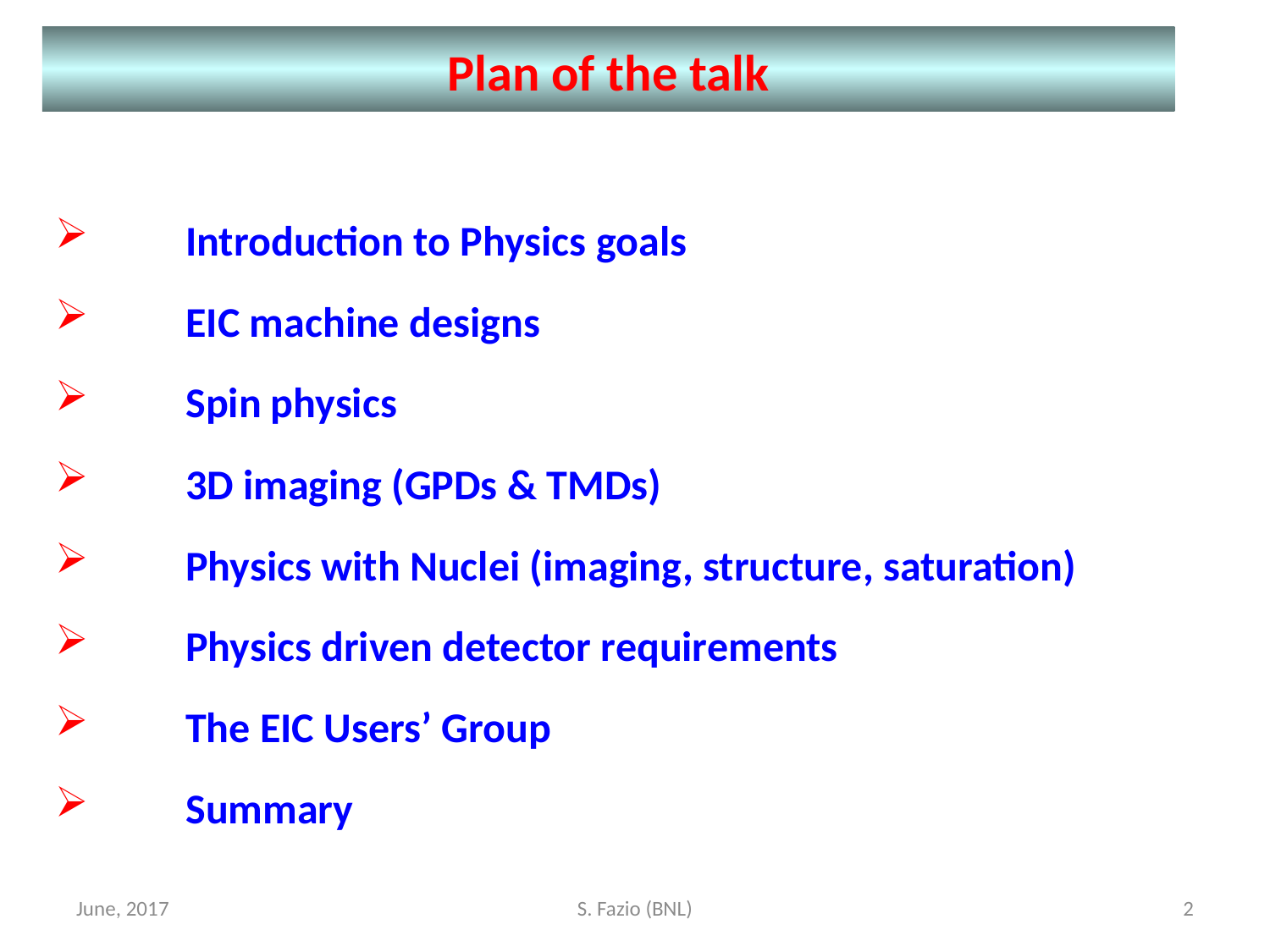

Plan of the talk
Introduction to Physics goals
EIC machine designs
Spin physics
3D imaging (GPDs & TMDs)
Physics with Nuclei (imaging, structure, saturation)
Physics driven detector requirements
The EIC Users’ Group
Summary
June, 2017
S. Fazio (BNL)
2